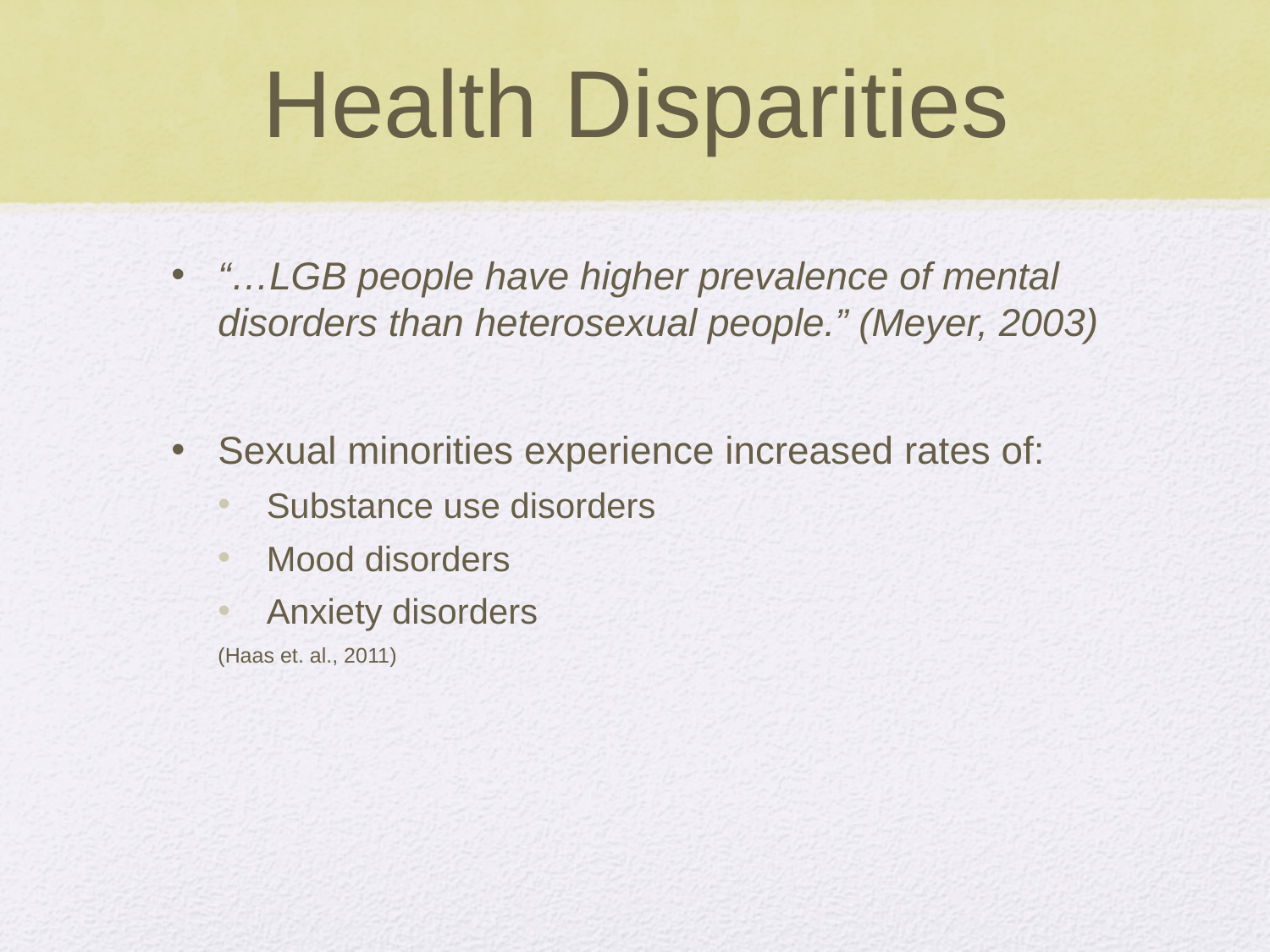

# Health Disparities
“…LGB people have higher prevalence of mental disorders than heterosexual people.” (Meyer, 2003)

Sexual minorities experience increased rates of:
Substance use disorders
Mood disorders
Anxiety disorders
(Haas et. al., 2011)